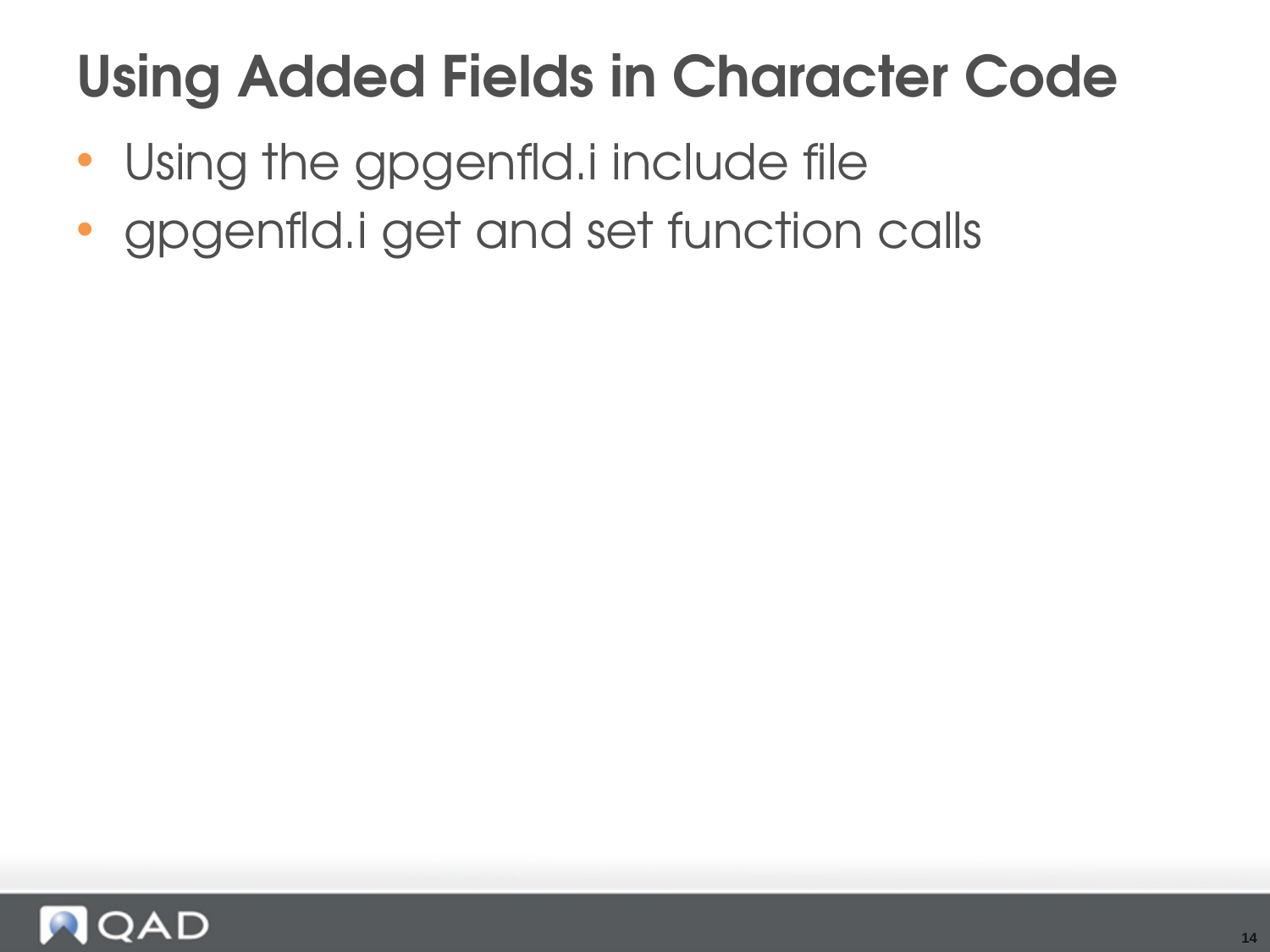

# Using Added Fields in Character Code
Using the gpgenfld.i include file
gpgenfld.i get and set function calls

14